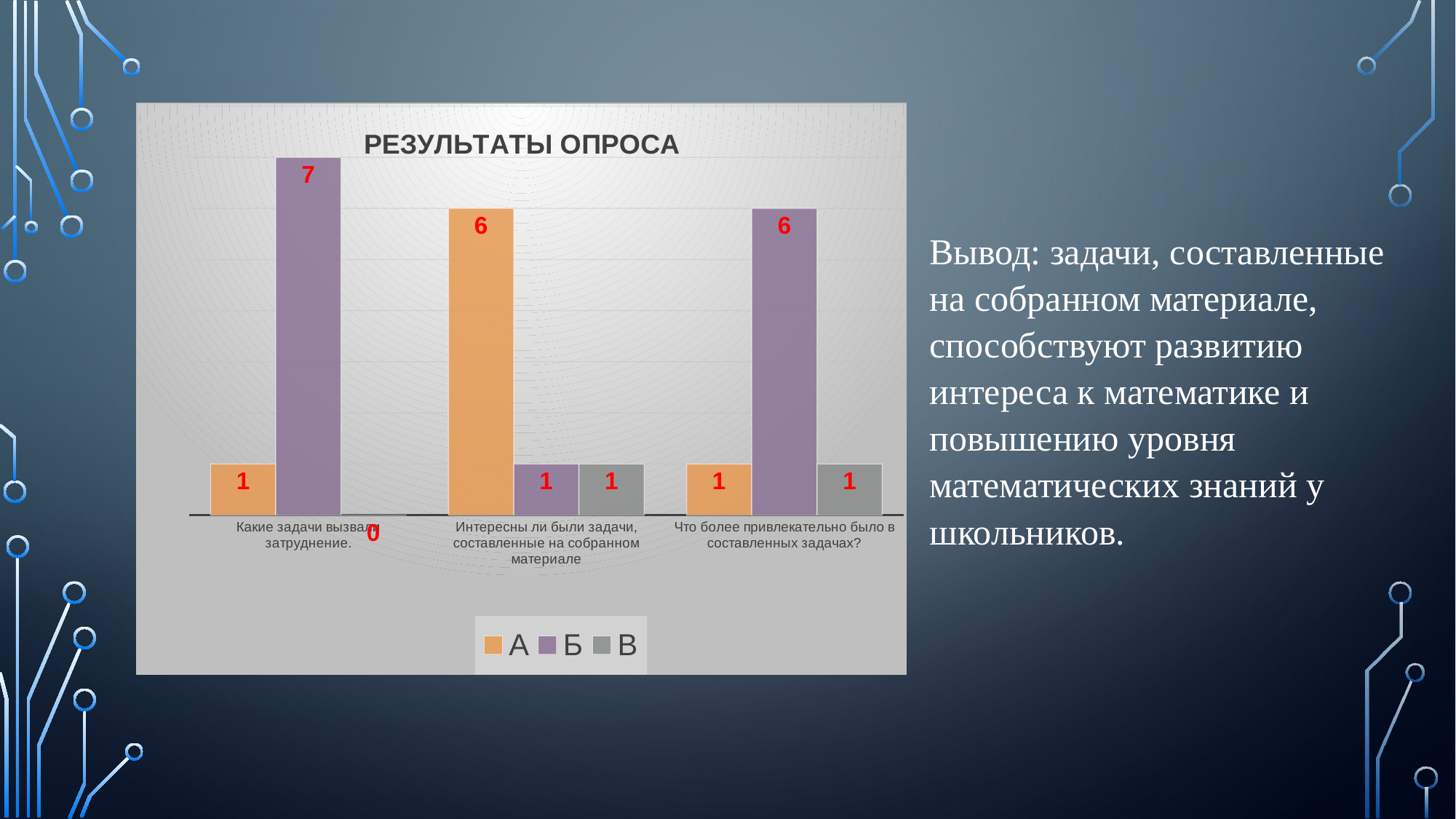

#

### Chart: РЕЗУЛЬТАТЫ ОПРОСА

| Category | А | Б | В |
|---|---|---|---|
| Какие задачи вызвали затруднение. | 1.0 | 7.0 | 0.0 |
| Интересны ли были задачи, составленные на собранном материале | 6.0 | 1.0 | 1.0 |
| Что более привлекательно было в составленных задачах? | 1.0 | 6.0 | 1.0 |
Вывод: задачи, составленные на собранном материале, способствуют развитию интереса к математике и повышению уровня математических знаний у школьников.